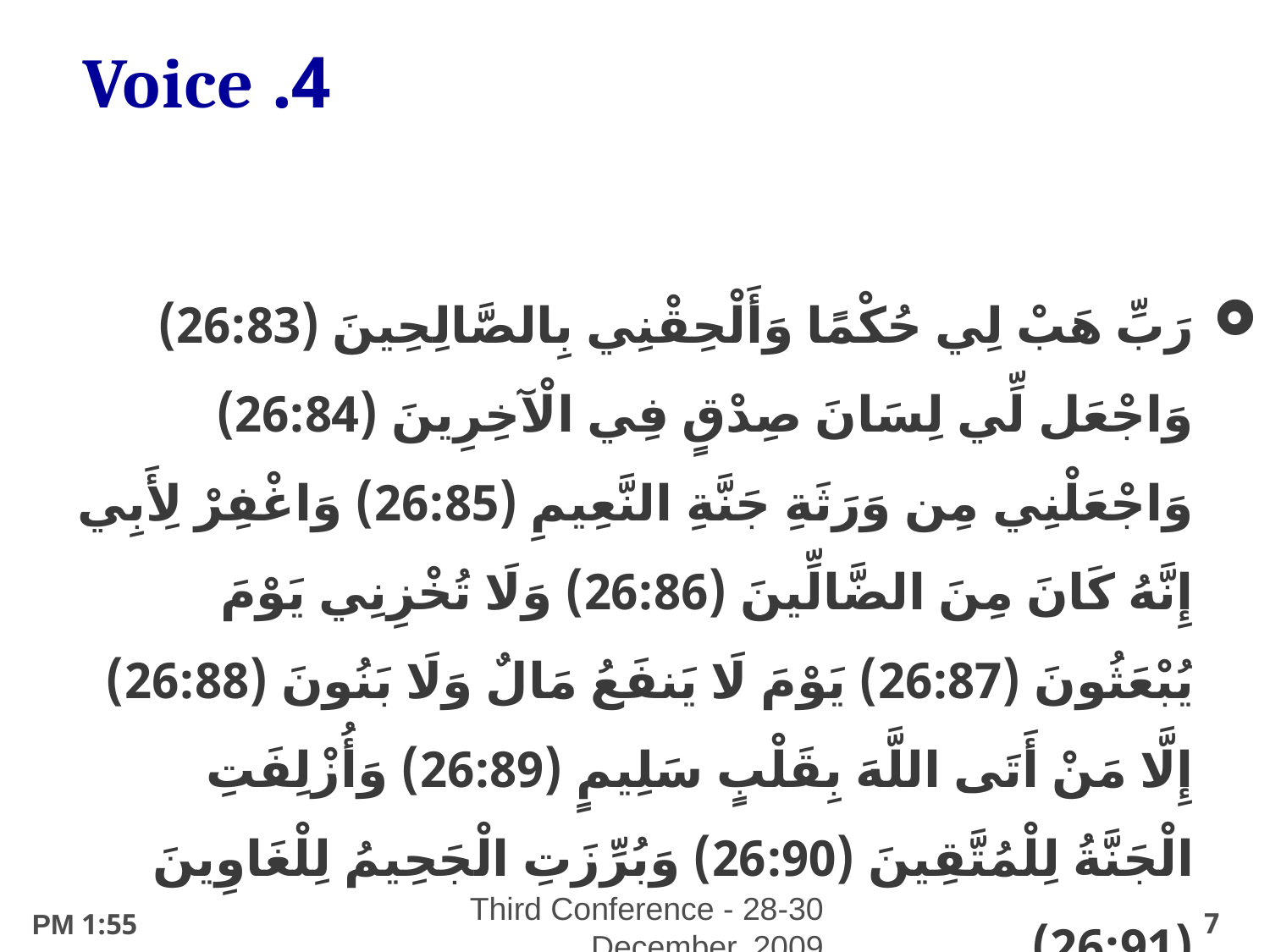

# 4. Voice
رَبِّ هَبْ لِي حُكْمًا وَأَلْحِقْنِي بِالصَّالِحِينَ (26:83) وَاجْعَل لِّي لِسَانَ صِدْقٍ فِي الْآخِرِينَ (26:84) وَاجْعَلْنِي مِن وَرَثَةِ جَنَّةِ النَّعِيمِ (26:85) وَاغْفِرْ لِأَبِي إِنَّهُ كَانَ مِنَ الضَّالِّينَ (26:86) وَلَا تُخْزِنِي يَوْمَ يُبْعَثُونَ (26:87) يَوْمَ لَا يَنفَعُ مَالٌ وَلَا بَنُونَ (26:88) إِلَّا مَنْ أَتَى اللَّهَ بِقَلْبٍ سَلِيمٍ (26:89) وَأُزْلِفَتِ الْجَنَّةُ لِلْمُتَّقِينَ (26:90) وَبُرِّزَتِ الْجَحِيمُ لِلْغَاوِينَ (26:91)

Third Conference - 28-30 December, 2009